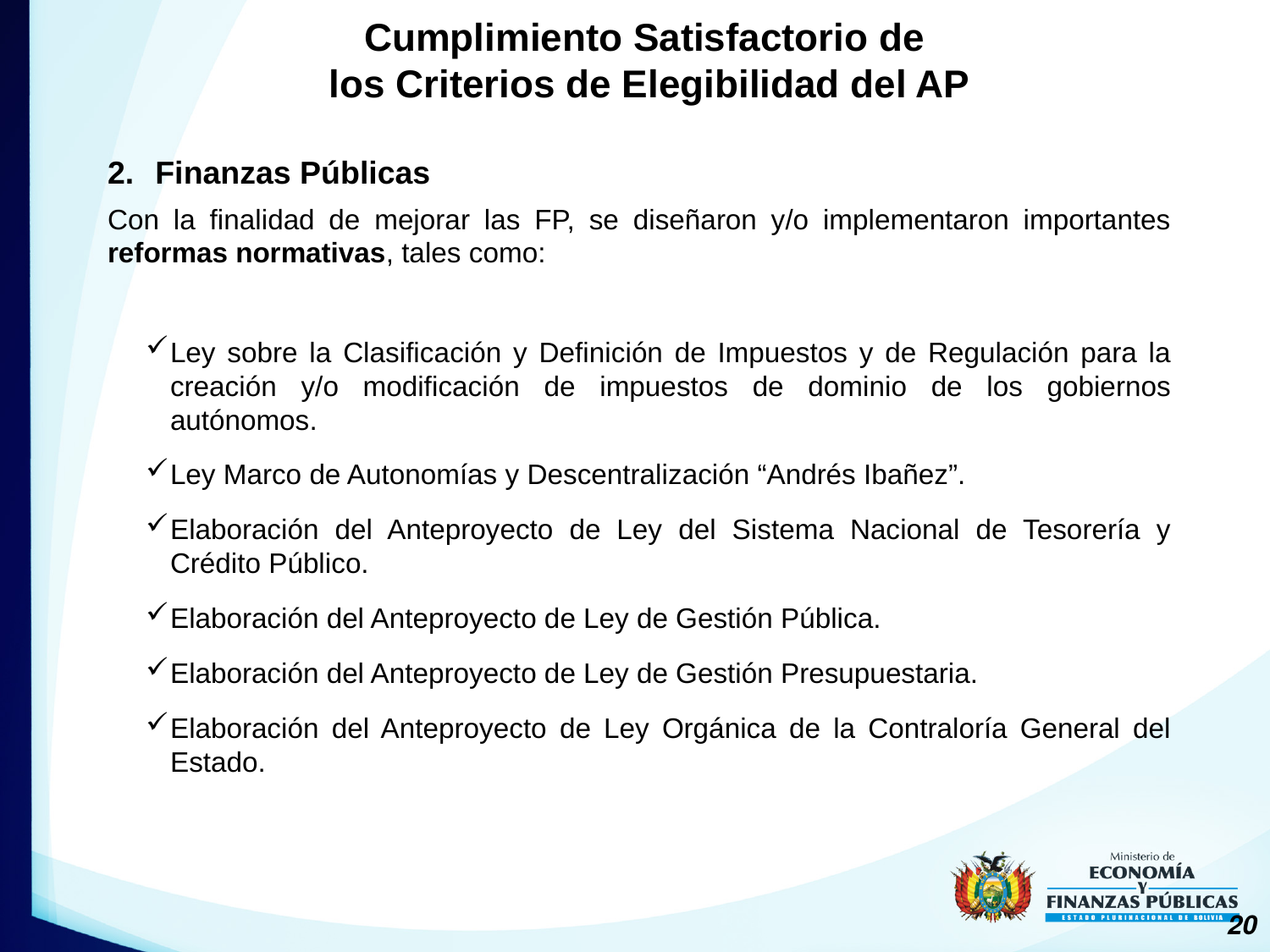

Cumplimiento Satisfactorio de
los Criterios de Elegibilidad del AP
Finanzas Públicas
Con la finalidad de mejorar las FP, se diseñaron y/o implementaron importantes reformas normativas, tales como:

Ley sobre la Clasificación y Definición de Impuestos y de Regulación para la creación y/o modificación de impuestos de dominio de los gobiernos autónomos.
Ley Marco de Autonomías y Descentralización “Andrés Ibañez”.
Elaboración del Anteproyecto de Ley del Sistema Nacional de Tesorería y Crédito Público.
Elaboración del Anteproyecto de Ley de Gestión Pública.
Elaboración del Anteproyecto de Ley de Gestión Presupuestaria.
Elaboración del Anteproyecto de Ley Orgánica de la Contraloría General del Estado.

20